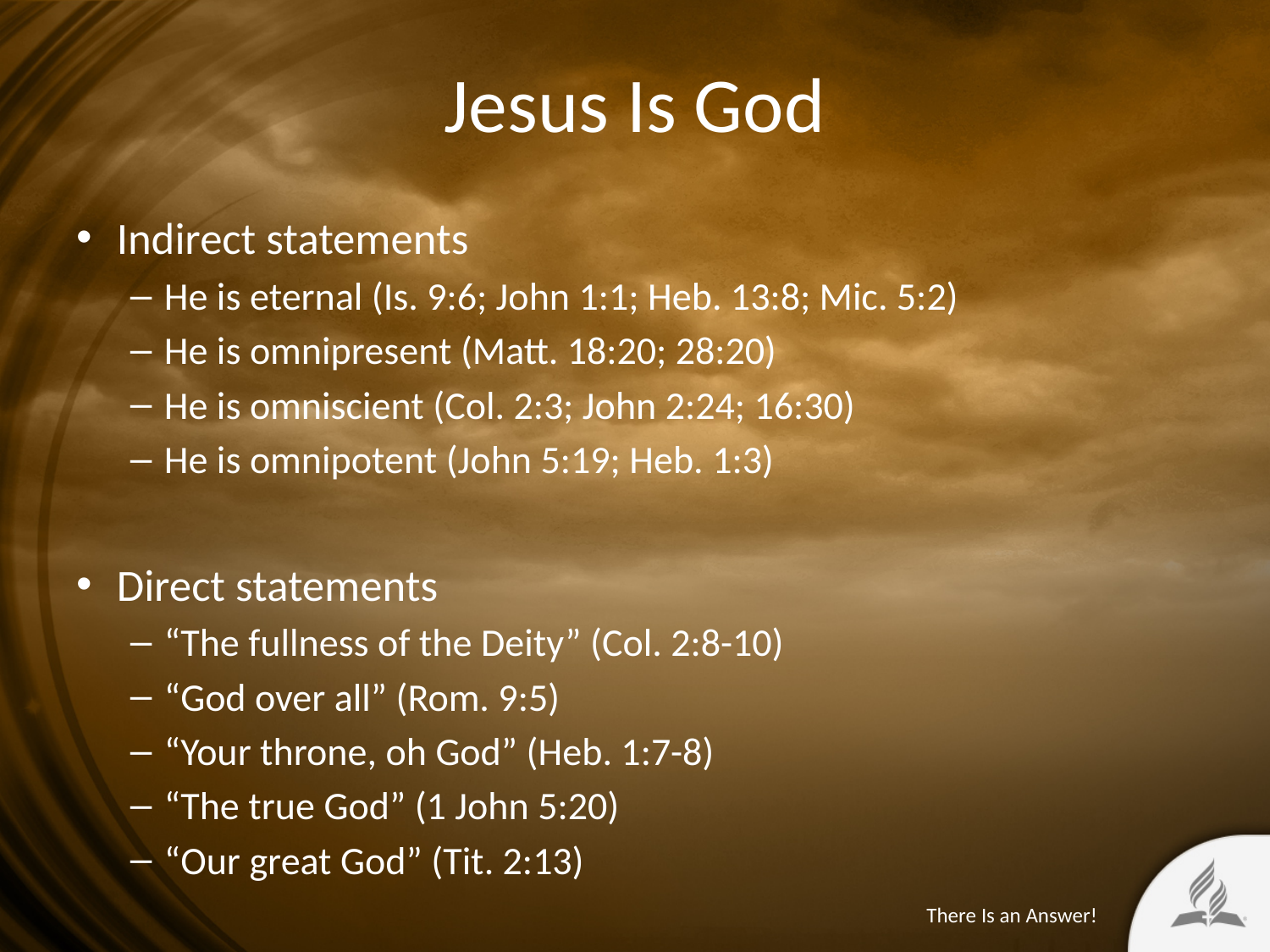

# Jesus Is God
Indirect statements
He is eternal (Is. 9:6; John 1:1; Heb. 13:8; Mic. 5:2)
He is omnipresent (Matt. 18:20; 28:20)
He is omniscient (Col. 2:3; John 2:24; 16:30)
He is omnipotent (John 5:19; Heb. 1:3)

Direct statements
“The fullness of the Deity” (Col. 2:8-10)
“God over all” (Rom. 9:5)
“Your throne, oh God” (Heb. 1:7-8)
“The true God” (1 John 5:20)
“Our great God” (Tit. 2:13)

There Is an Answer!